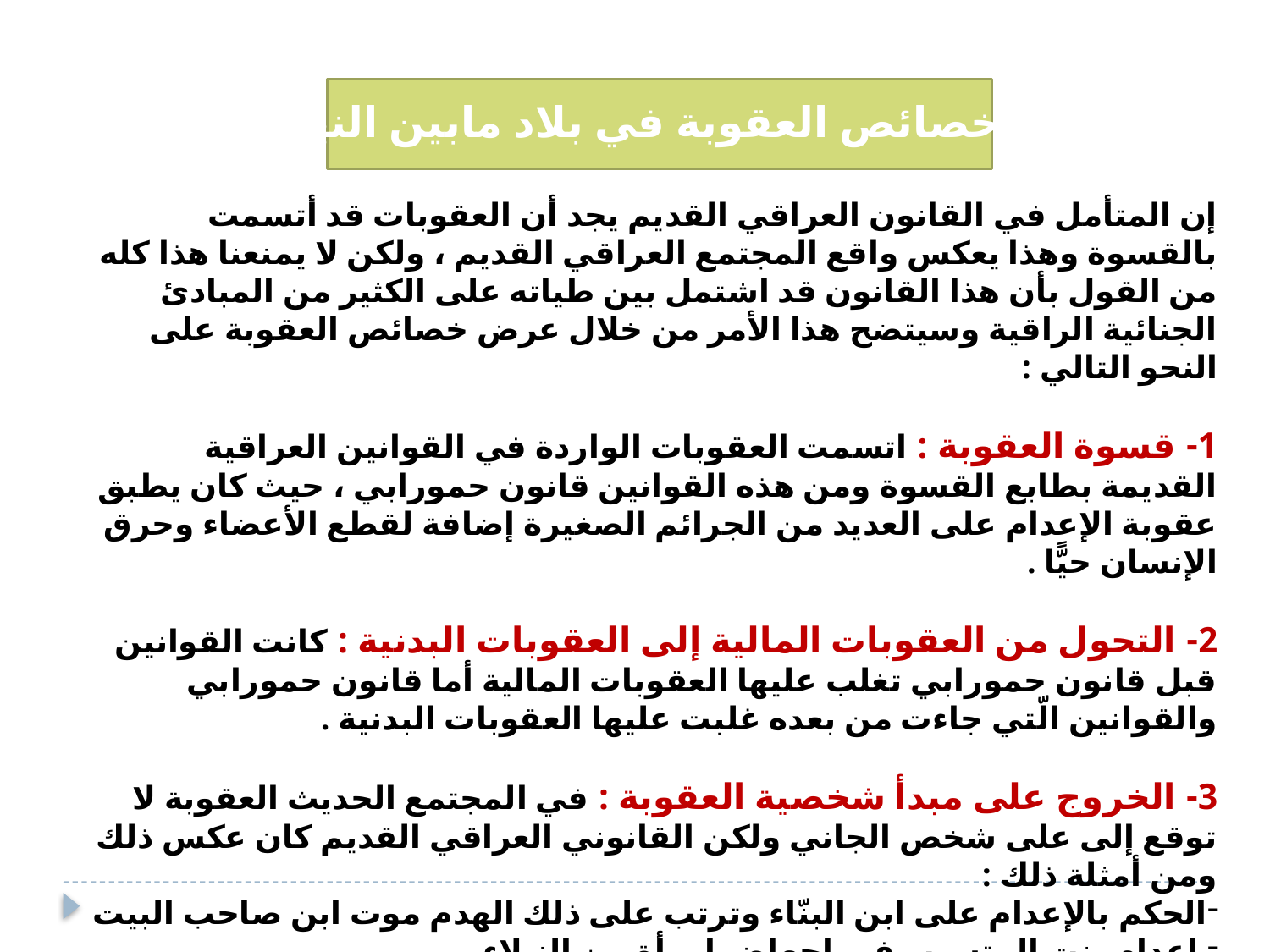

ثانيًا : خصائص العقوبة في بلاد مابين النهرين
إن المتأمل في القانون العراقي القديم يجد أن العقوبات قد أتسمت بالقسوة وهذا يعكس واقع المجتمع العراقي القديم ، ولكن لا يمنعنا هذا كله من القول بأن هذا القانون قد اشتمل بين طياته على الكثير من المبادئ الجنائية الراقية وسيتضح هذا الأمر من خلال عرض خصائص العقوبة على النحو التالي :

1- قسوة العقوبة : اتسمت العقوبات الواردة في القوانين العراقية القديمة بطابع القسوة ومن هذه القوانين قانون حمورابي ، حيث كان يطبق عقوبة الإعدام على العديد من الجرائم الصغيرة إضافة لقطع الأعضاء وحرق الإنسان حيًّا .

2- التحول من العقوبات المالية إلى العقوبات البدنية : كانت القوانين قبل قانون حمورابي تغلب عليها العقوبات المالية أما قانون حمورابي والقوانين الّتي جاءت من بعده غلبت عليها العقوبات البدنية .

3- الخروج على مبدأ شخصية العقوبة : في المجتمع الحديث العقوبة لا توقع إلى على شخص الجاني ولكن القانوني العراقي القديم كان عكس ذلك ومن أمثلة ذلك :
الحكم بالإعدام على ابن البنّاء وترتب على ذلك الهدم موت ابن صاحب البيت
 إعدام بنت المتسبب في اجهاض امرأة من النبلاء
 آخذ زوجة المغتصب إلى الدعارة
وضع زوجة المدين وأولاده تحت عبودية دائنه حتى يقضي دينه .. وغيرها الكثير